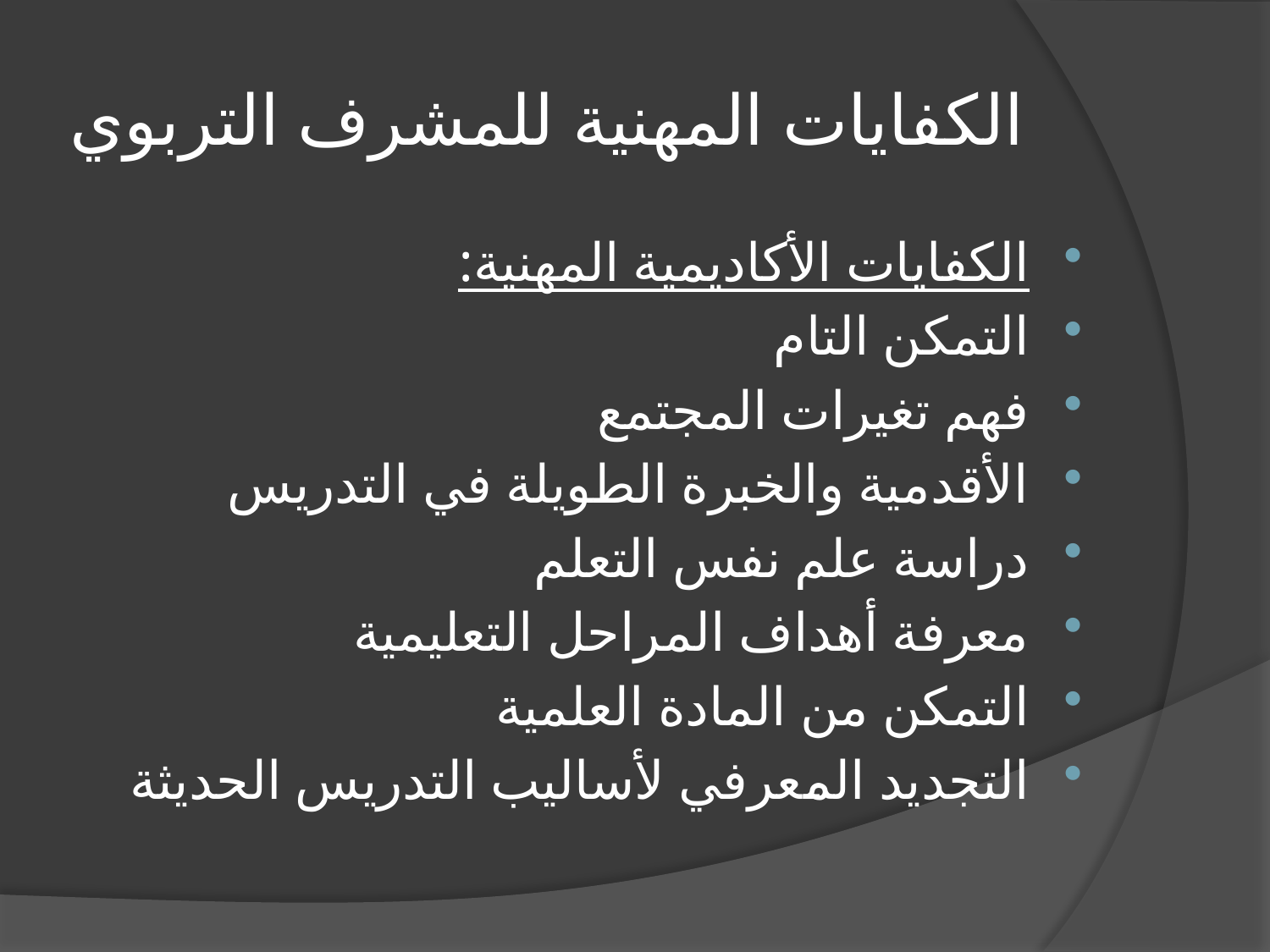

# الكفايات المهنية للمشرف التربوي
الكفايات الأكاديمية المهنية:
التمكن التام
فهم تغيرات المجتمع
الأقدمية والخبرة الطويلة في التدريس
دراسة علم نفس التعلم
معرفة أهداف المراحل التعليمية
التمكن من المادة العلمية
التجديد المعرفي لأساليب التدريس الحديثة